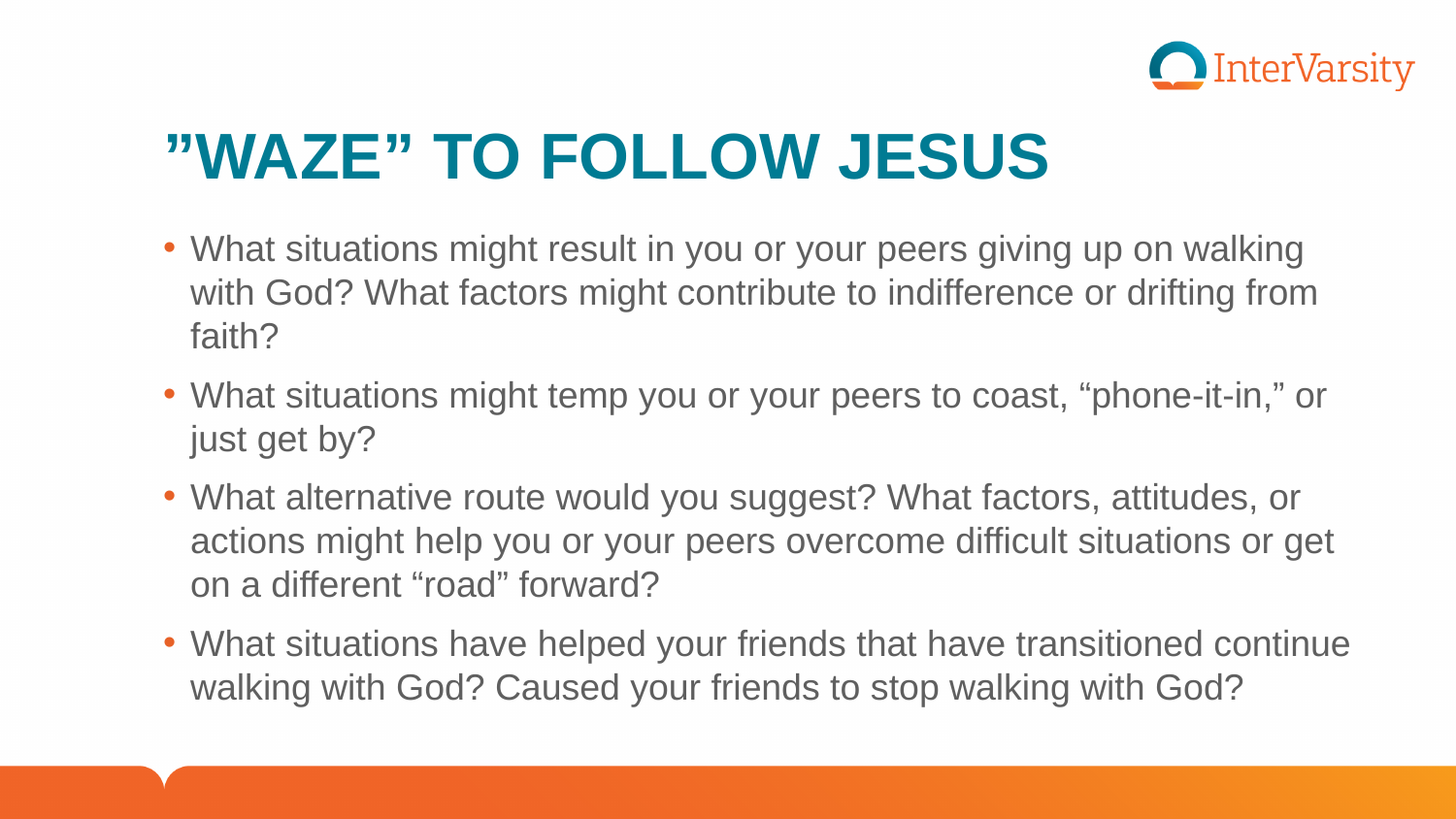

# ”WAZE” TO FOLLOW JESUS
What situations might result in you or your peers giving up on walking with God? What factors might contribute to indifference or drifting from faith?
What situations might temp you or your peers to coast, “phone-it-in,” or just get by?
What alternative route would you suggest? What factors, attitudes, or actions might help you or your peers overcome difficult situations or get on a different “road” forward?
What situations have helped your friends that have transitioned continue walking with God? Caused your friends to stop walking with God?